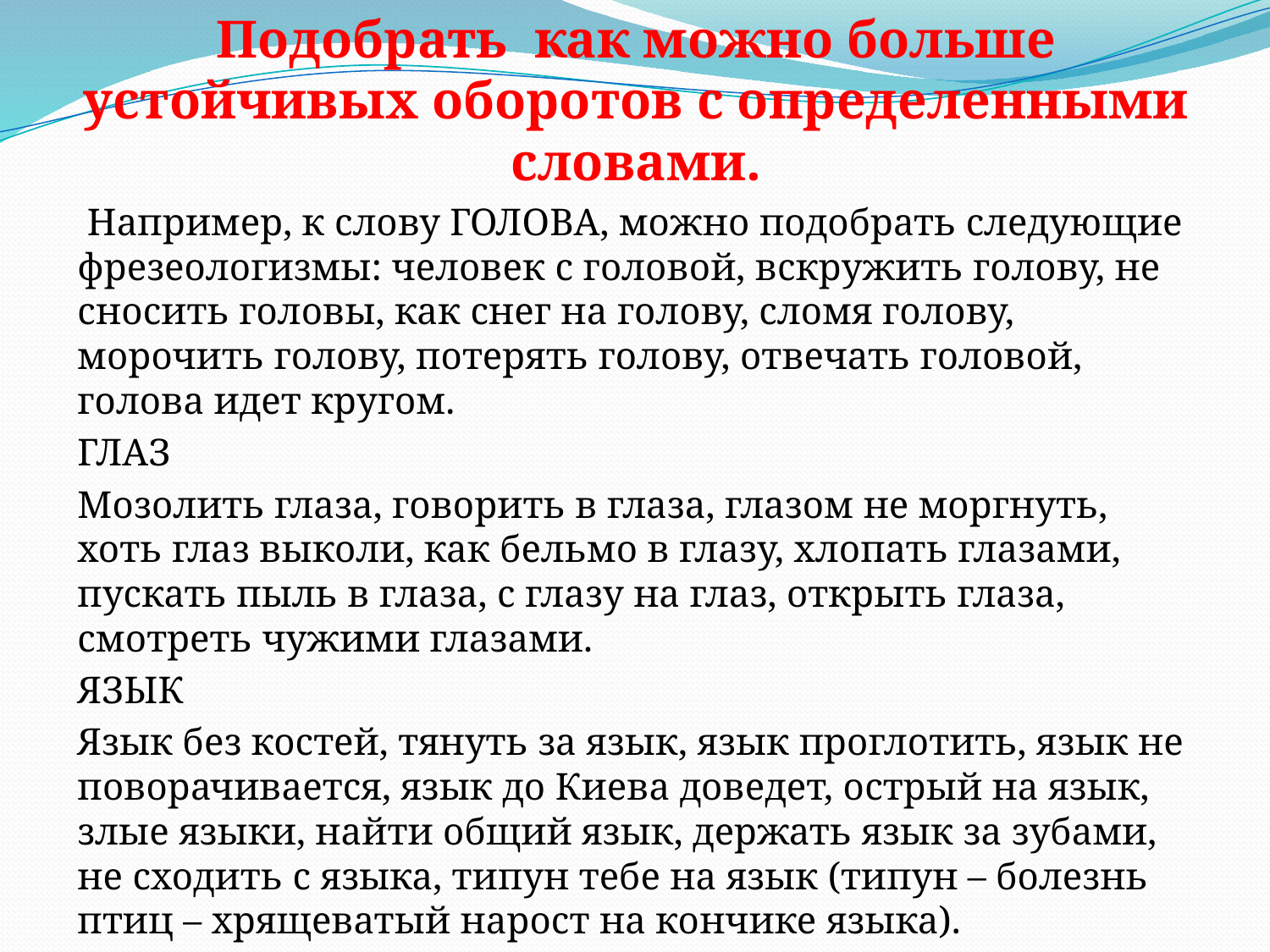

Подобрать  как можно больше устойчивых оборотов с определенными словами.
 Например, к слову ГОЛОВА, можно подобрать следующие фрезеологизмы: человек с головой, вскружить голову, не сносить головы, как снег на голову, сломя голову, морочить голову, потерять голову, отвечать головой, голова идет кругом.
ГЛАЗ
Мозолить глаза, говорить в глаза, глазом не моргнуть, хоть глаз выколи, как бельмо в глазу, хлопать глазами, пускать пыль в глаза, с глазу на глаз, открыть глаза, смотреть чужими глазами.
ЯЗЫК
Язык без костей, тянуть за язык, язык проглотить, язык не поворачивается, язык до Киева доведет, острый на язык, злые языки, найти общий язык, держать язык за зубами, не сходить с языка, типун тебе на язык (типун – болезнь птиц – хрящеватый нарост на кончике языка).